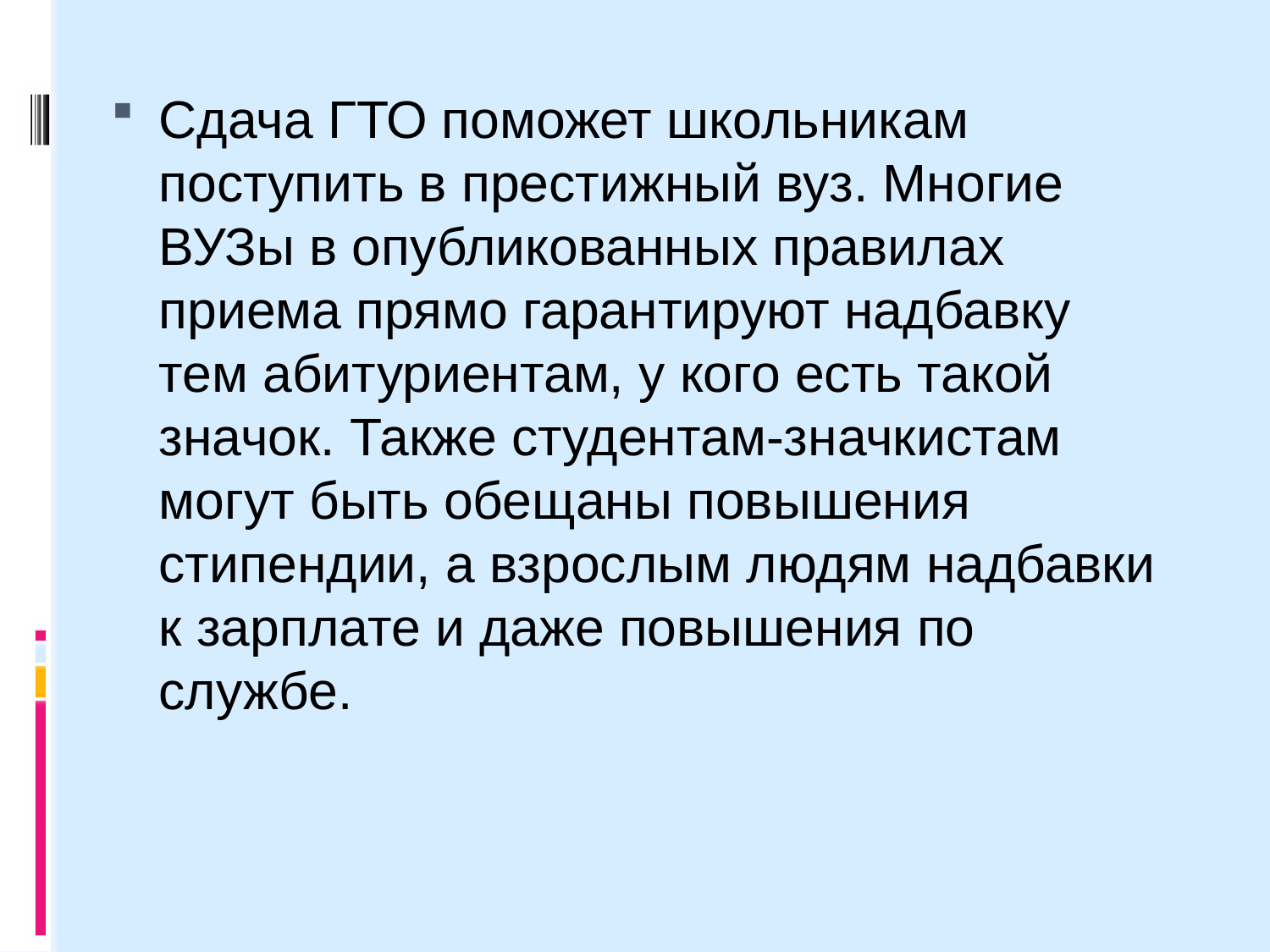

Сдача ГТО поможет школьникам поступить в престижный вуз. Многие ВУЗы в опубликованных правилах приема прямо гарантируют надбавку тем абитуриентам, у кого есть такой значок. Также студентам-значкистам могут быть обещаны повышения стипендии, а взрослым людям надбавки к зарплате и даже повышения по службе.